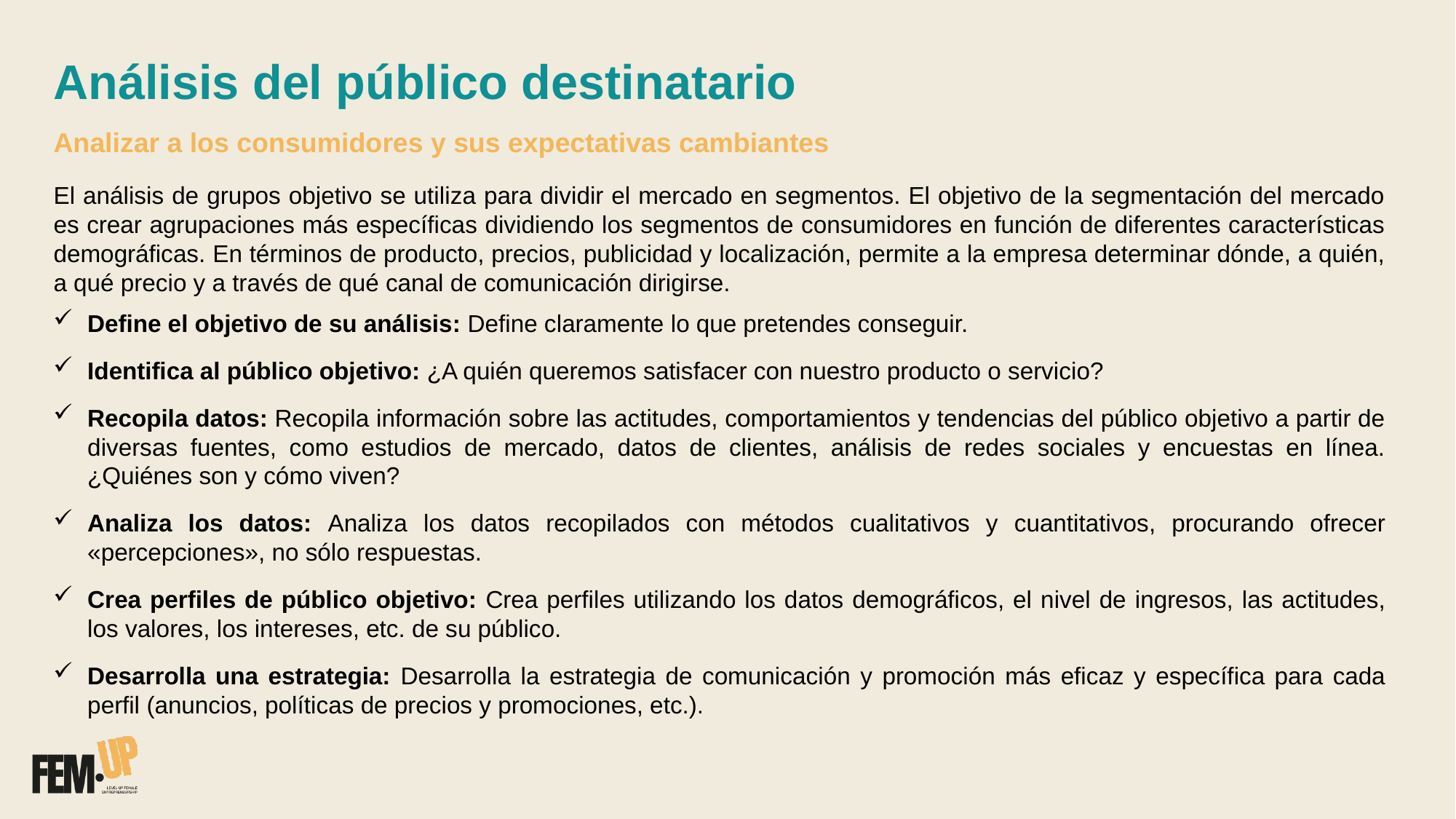

Análisis del público destinatario
Analizar a los consumidores y sus expectativas cambiantes ​
El análisis de grupos objetivo se utiliza para dividir el mercado en segmentos. El objetivo de la segmentación del mercado es crear agrupaciones más específicas dividiendo los segmentos de consumidores en función de diferentes características demográficas. En términos de producto, precios, publicidad y localización, permite a la empresa determinar dónde, a quién, a qué precio y a través de qué canal de comunicación dirigirse.
Define el objetivo de su análisis: Define claramente lo que pretendes conseguir.
Identifica al público objetivo: ¿A quién queremos satisfacer con nuestro producto o servicio?
Recopila datos: Recopila información sobre las actitudes, comportamientos y tendencias del público objetivo a partir de diversas fuentes, como estudios de mercado, datos de clientes, análisis de redes sociales y encuestas en línea. ¿Quiénes son y cómo viven?
Analiza los datos: Analiza los datos recopilados con métodos cualitativos y cuantitativos, procurando ofrecer «percepciones», no sólo respuestas.
Crea perfiles de público objetivo: Crea perfiles utilizando los datos demográficos, el nivel de ingresos, las actitudes, los valores, los intereses, etc. de su público.
Desarrolla una estrategia: Desarrolla la estrategia de comunicación y promoción más eficaz y específica para cada perfil (anuncios, políticas de precios y promociones, etc.).